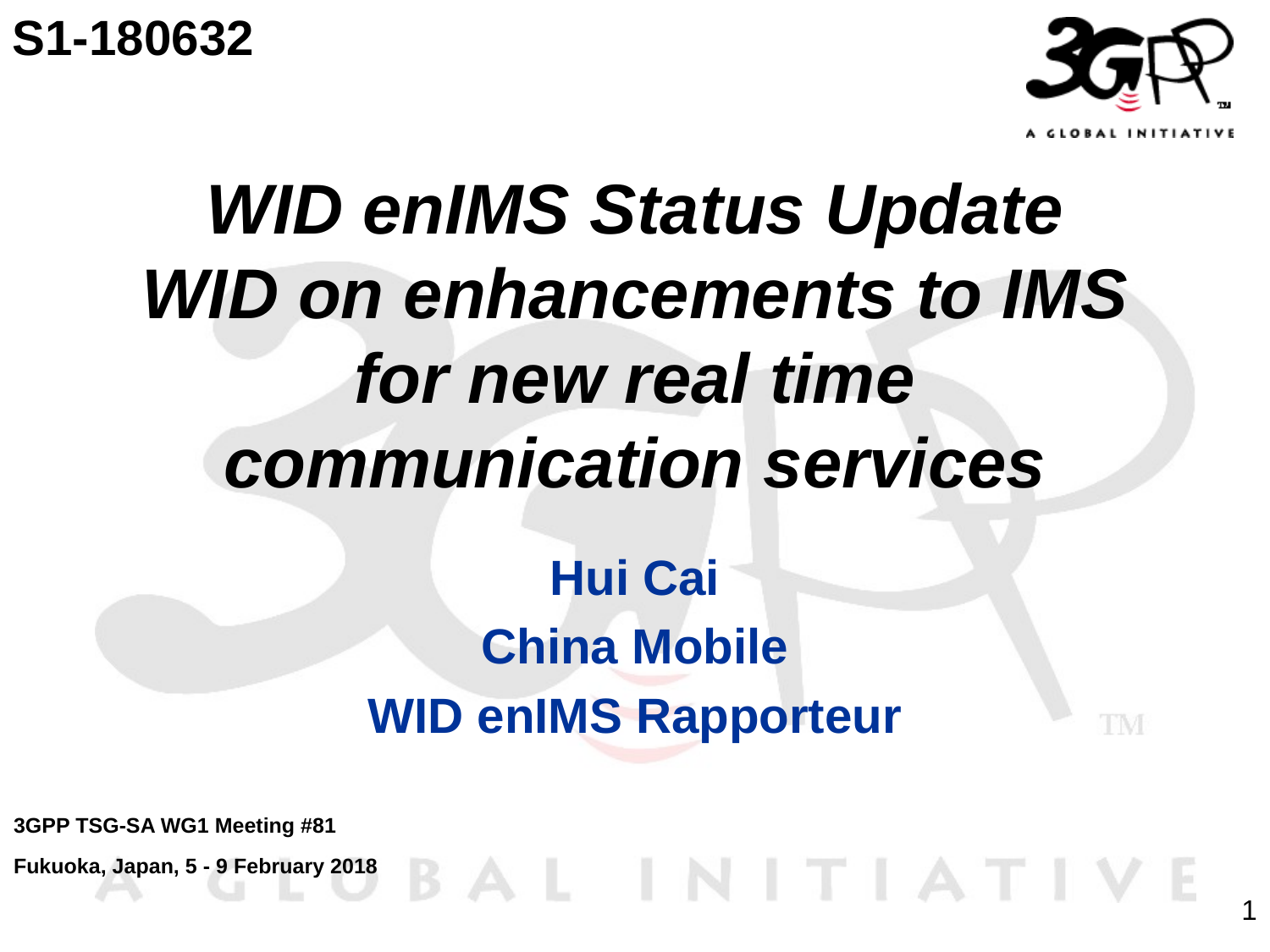

S1-180632
# WID enIMS Status Update WID on enhancements to IMS for new real time communication services
Hui Cai
China Mobile
WID enIMS Rapporteur
3GPP TSG-SA WG1 Meeting #81
Fukuoka, Japan, 5 - 9 February 2018
1